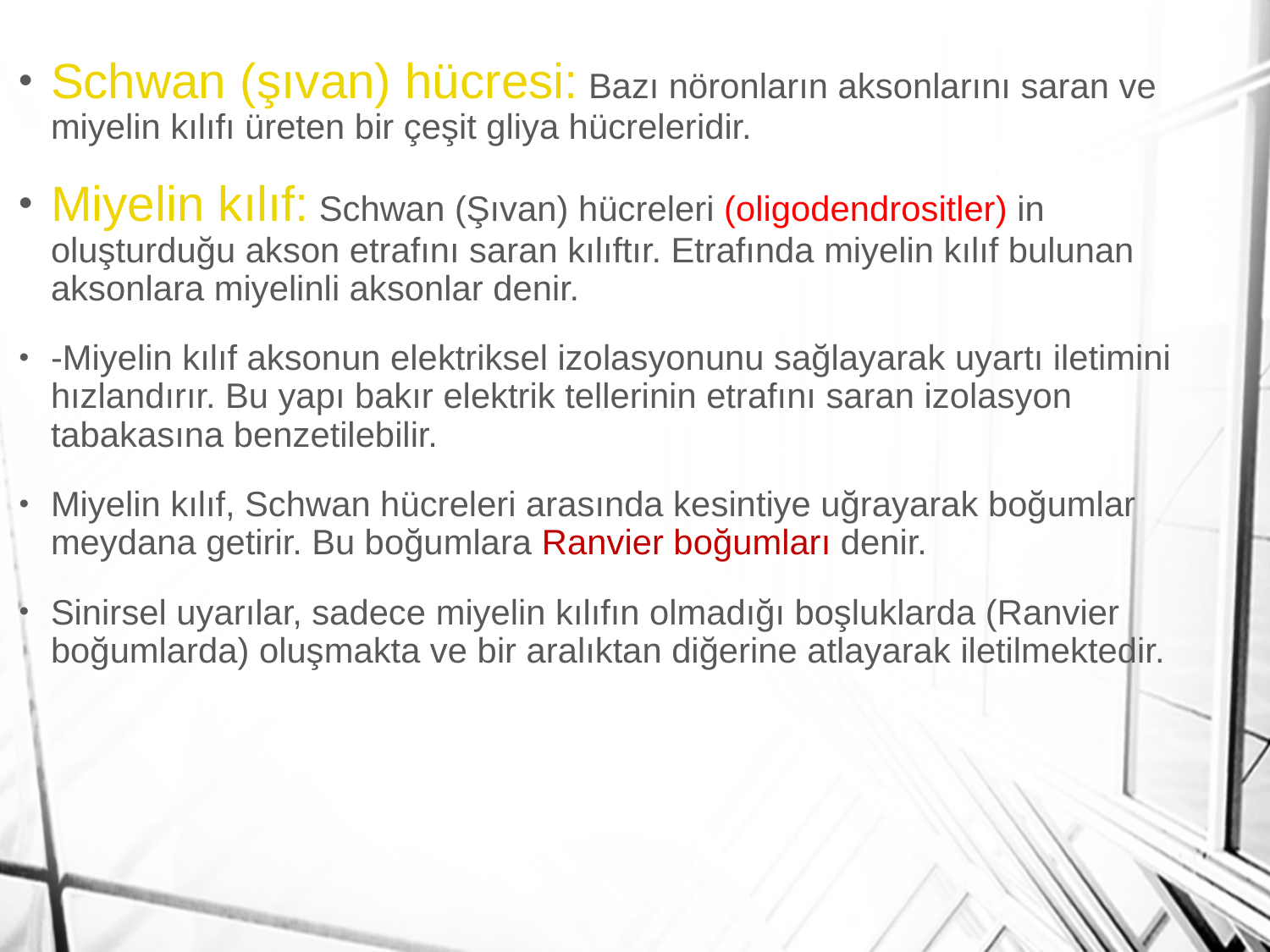

Schwan (şıvan) hücresi: Bazı nöronların aksonlarını saran ve miyelin kılıfı üreten bir çeşit gliya hücreleridir.
Miyelin kılıf: Schwan (Şıvan) hücreleri (oligodendrositler) in oluşturduğu akson etrafını saran kılıftır. Etrafında miyelin kılıf bulunan aksonlara miyelinli aksonlar denir.
-Miyelin kılıf aksonun elektriksel izolasyonunu sağlayarak uyartı iletimini hızlandırır. Bu yapı bakır elektrik tellerinin etrafını saran izolasyon tabakasına benzetilebilir.
Miyelin kılıf, Schwan hücreleri arasında kesintiye uğrayarak boğumlar meydana getirir. Bu boğumlara Ranvier boğumları denir.
Sinirsel uyarılar, sadece miyelin kılıfın olmadığı boşluklarda (Ranvier boğumlarda) oluşmakta ve bir aralıktan diğerine atlayarak iletilmektedir.